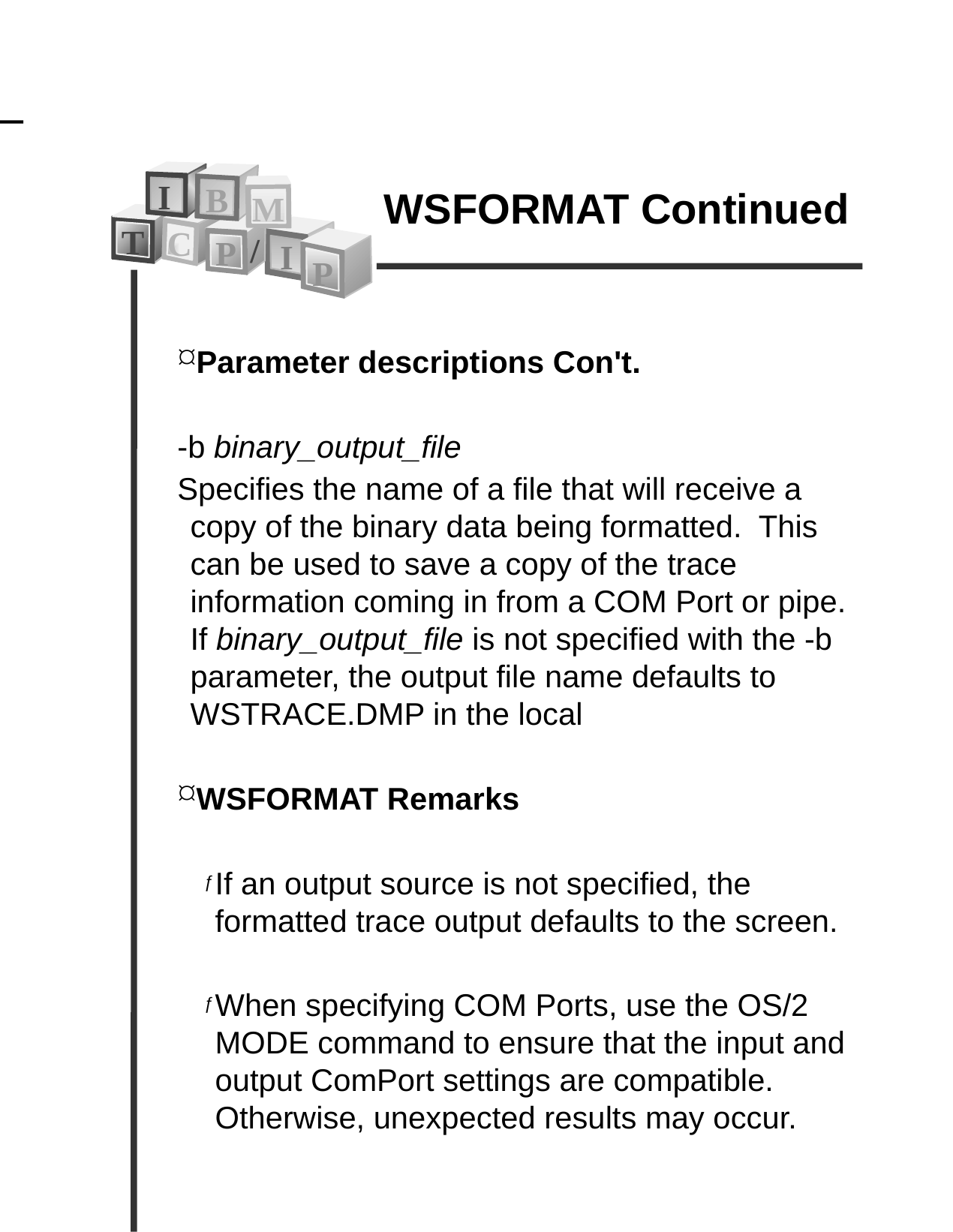

WSFORMAT Continued

I

B

M

T
C

/

P

I

P

Parameter descriptions Con't.

-b binary_output_file
Specifies the name of a file that will receive a copy of the binary data being formatted.  This can be used to save a copy of the trace information coming in from a COM Port or pipe.  If binary_output_file is not specified with the -b parameter, the output file name defaults to WSTRACE.DMP in the local

WSFORMAT Remarks

If an output source is not specified, the formatted trace output defaults to the screen.

When specifying COM Ports, use the OS/2 MODE command to ensure that the input and output ComPort settings are compatible.   Otherwise, unexpected results may occur.